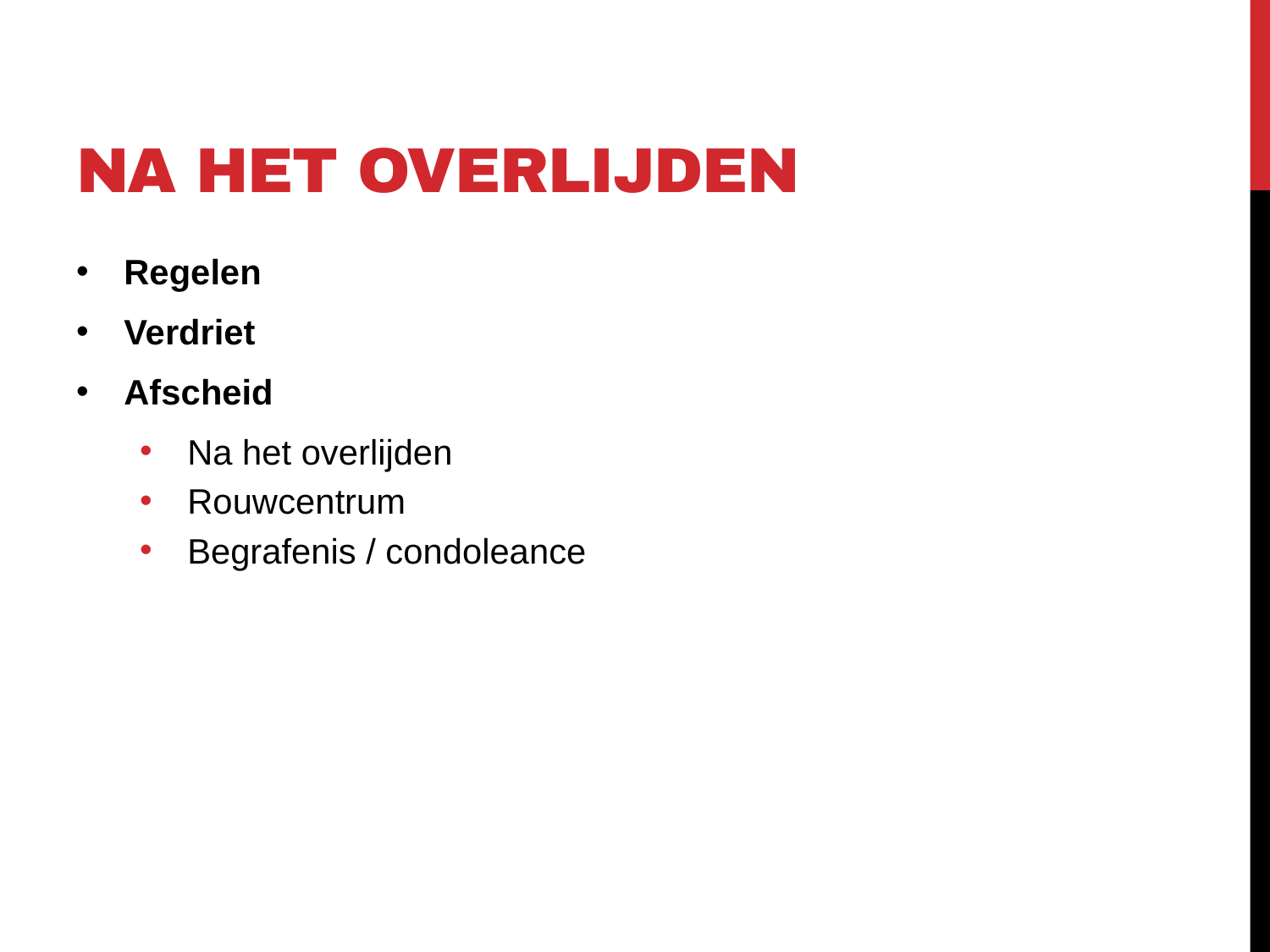

# Na het overlijden
Regelen
Verdriet
Afscheid
Na het overlijden
Rouwcentrum
Begrafenis / condoleance